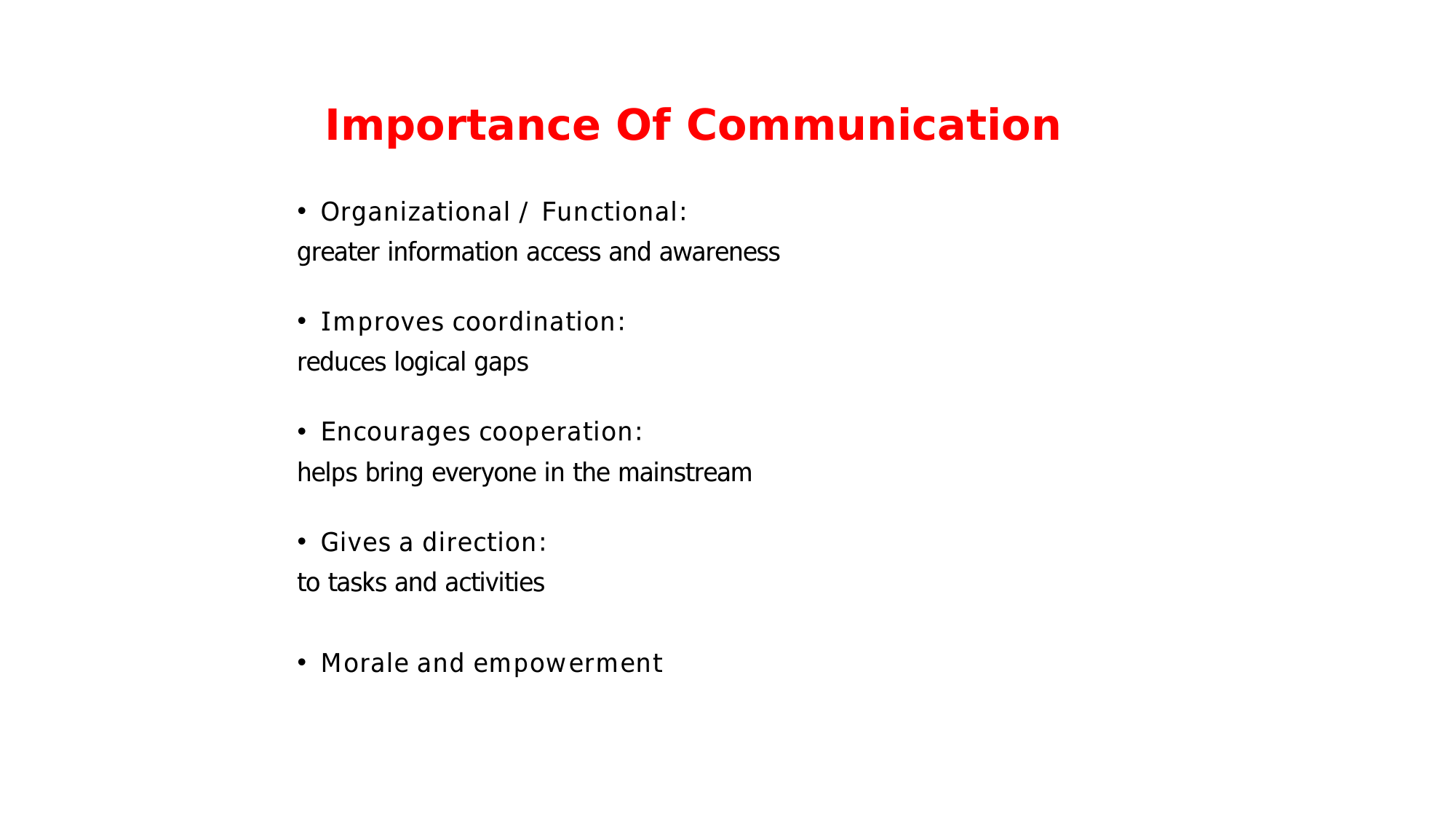

# Importance Of Communication
Organizational / Functional:
greater information access and awareness

Improves coordination:
reduces logical gaps

Encourages cooperation:
helps bring everyone in the mainstream

Gives a direction:
to tasks and activities

Morale and empowerment